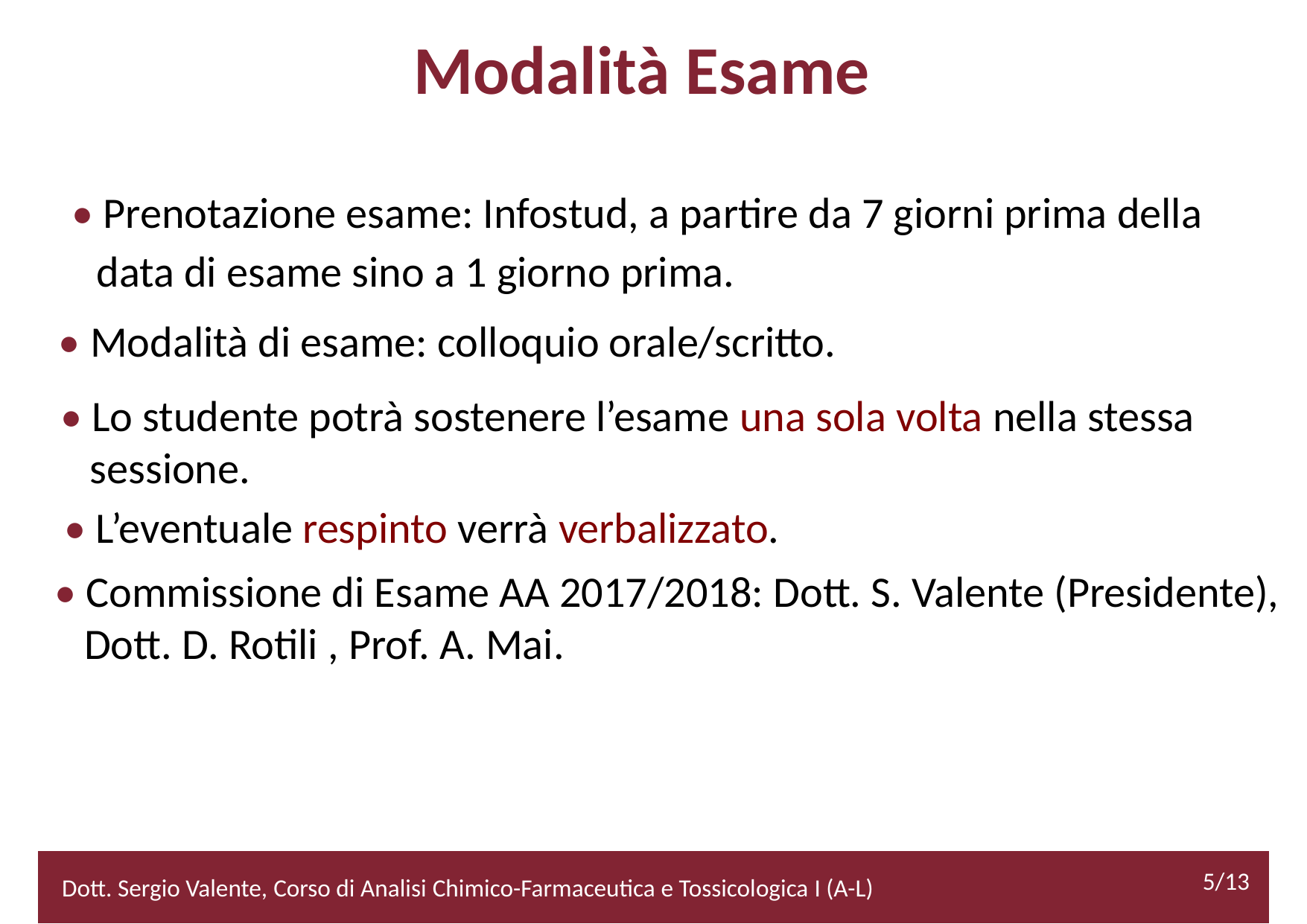

Modalità Esame
• Prenotazione esame: Infostud, a partire da 7 giorni prima della

	data di esame sino a 1 giorno prima.
• Modalità di esame: colloquio orale/scritto.
• Lo studente potrà sostenere l’esame una sola volta nella stessa
   sessione.
• L’eventuale respinto verrà verbalizzato.
• Commissione di Esame AA 2017/2018: Dott. S. Valente (Presidente),
   Dott. D. Rotili , Prof. A. Mai.

5/13
5/15
Dott. Sergio Valente, Corso di Analisi Chimico-Farmaceutica e Tossicologica I (A-L)